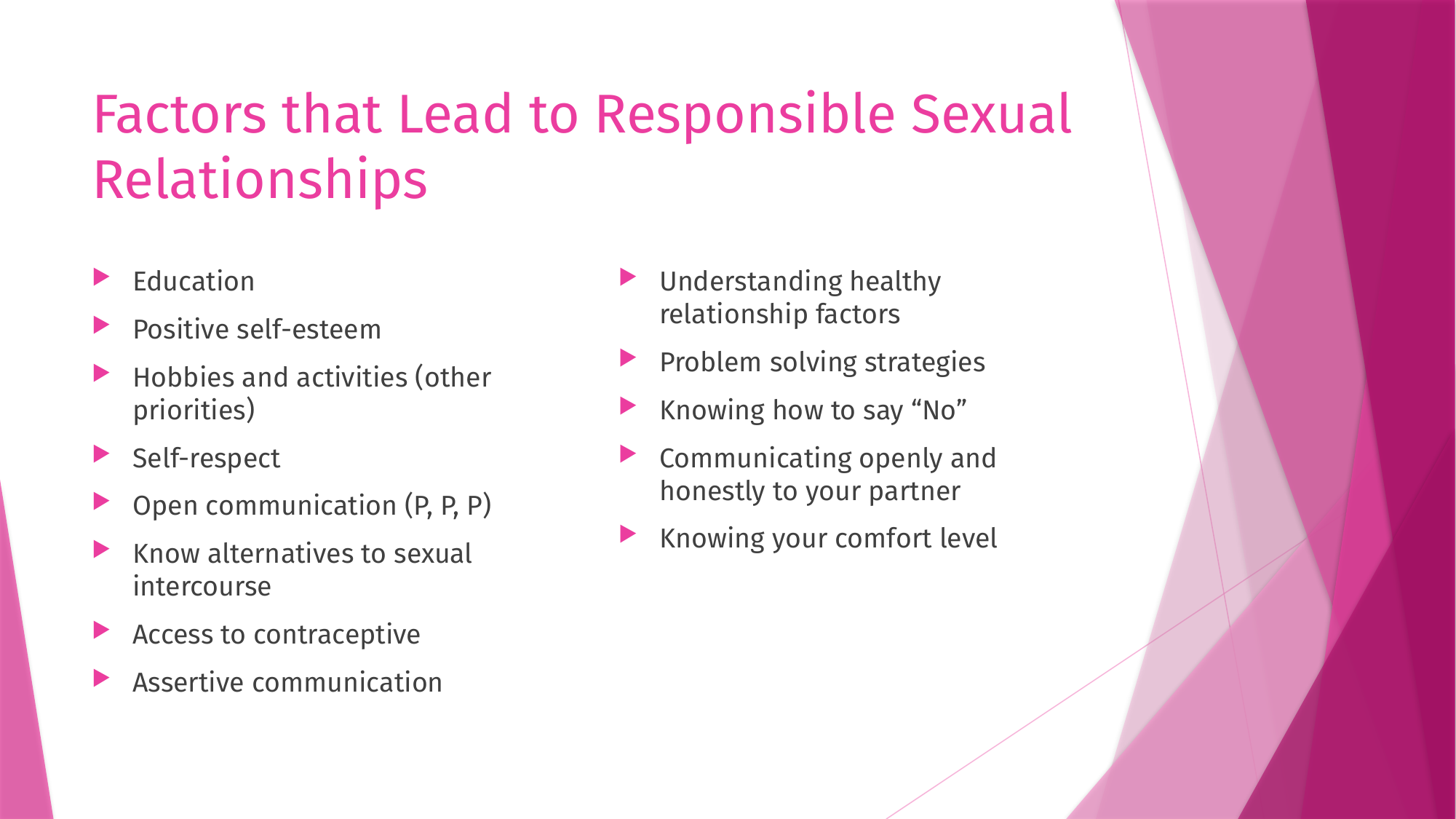

# Factors that Lead to Responsible Sexual Relationships

Education
Positive self-esteem
Hobbies and activities (other priorities)
Self-respect
Open communication (P, P, P)
Know alternatives to sexual intercourse
Access to contraceptive
Assertive communication

Understanding healthy relationship factors
Problem solving strategies
Knowing how to say “No”
Communicating openly and honestly to your partner
Knowing your comfort level